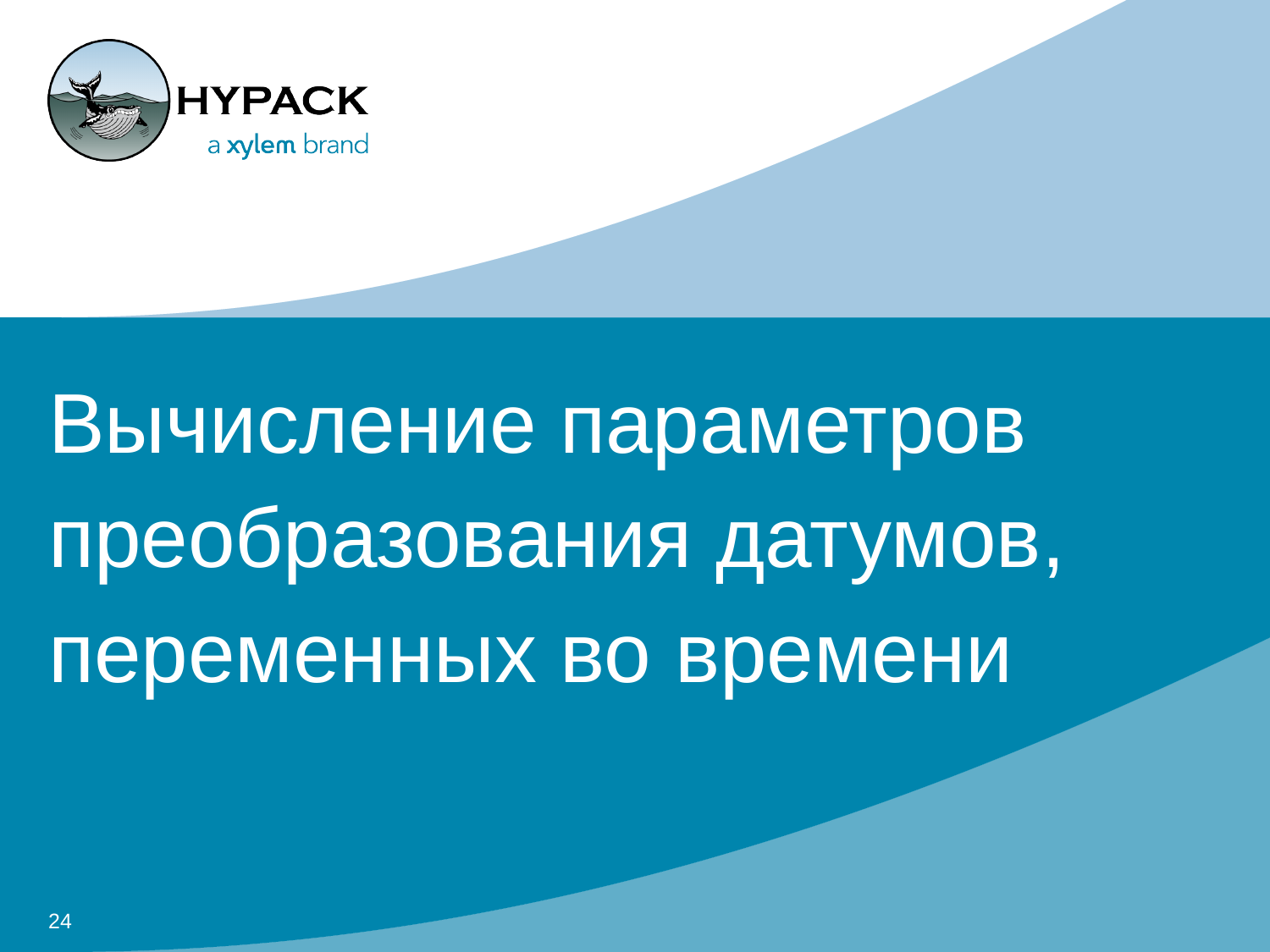

# Вычисление параметров преобразования датумов, переменных во времени
24